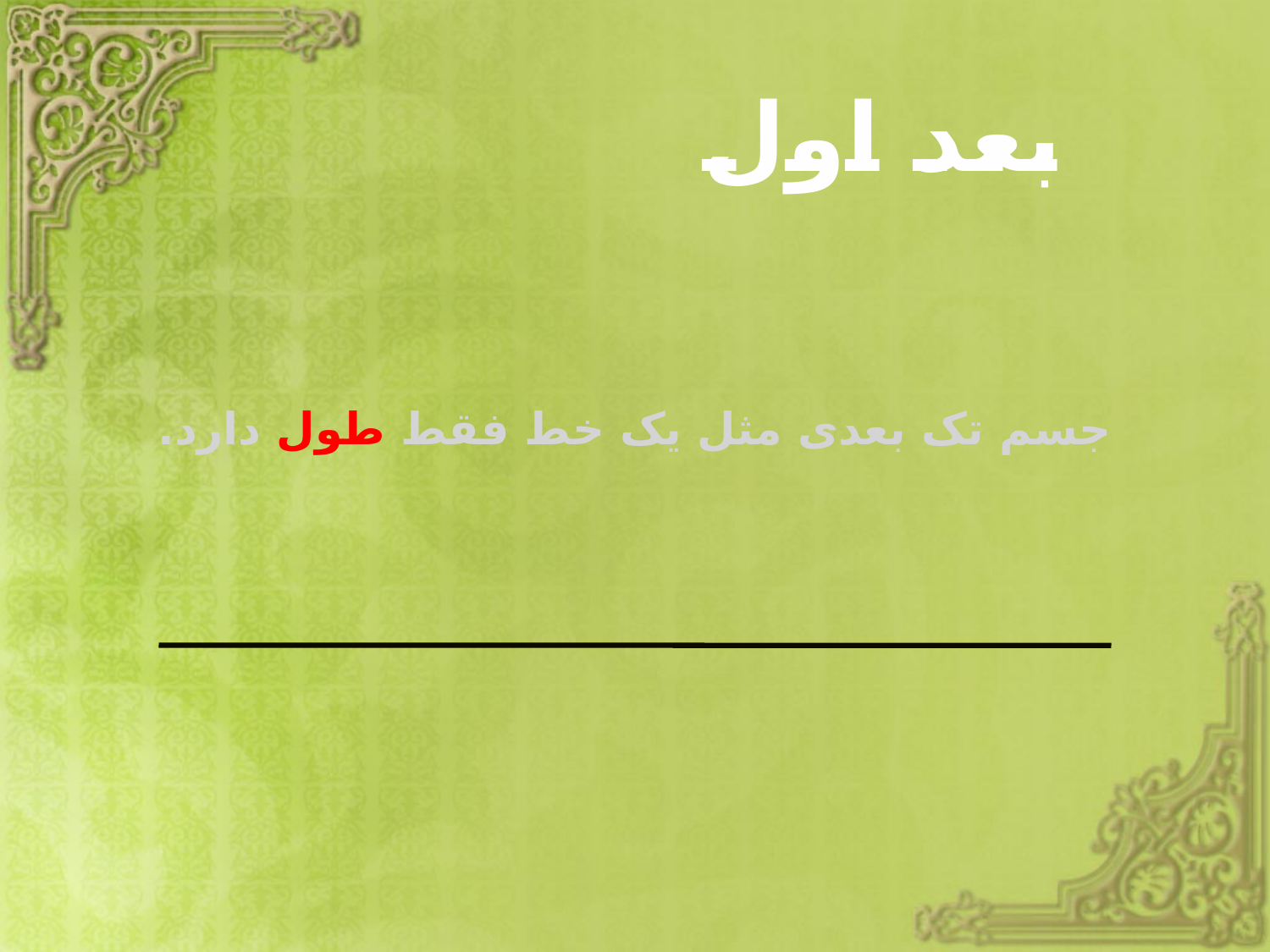

# بعد اول
جسم تک بعدی مثل یک خط فقط طول دارد.